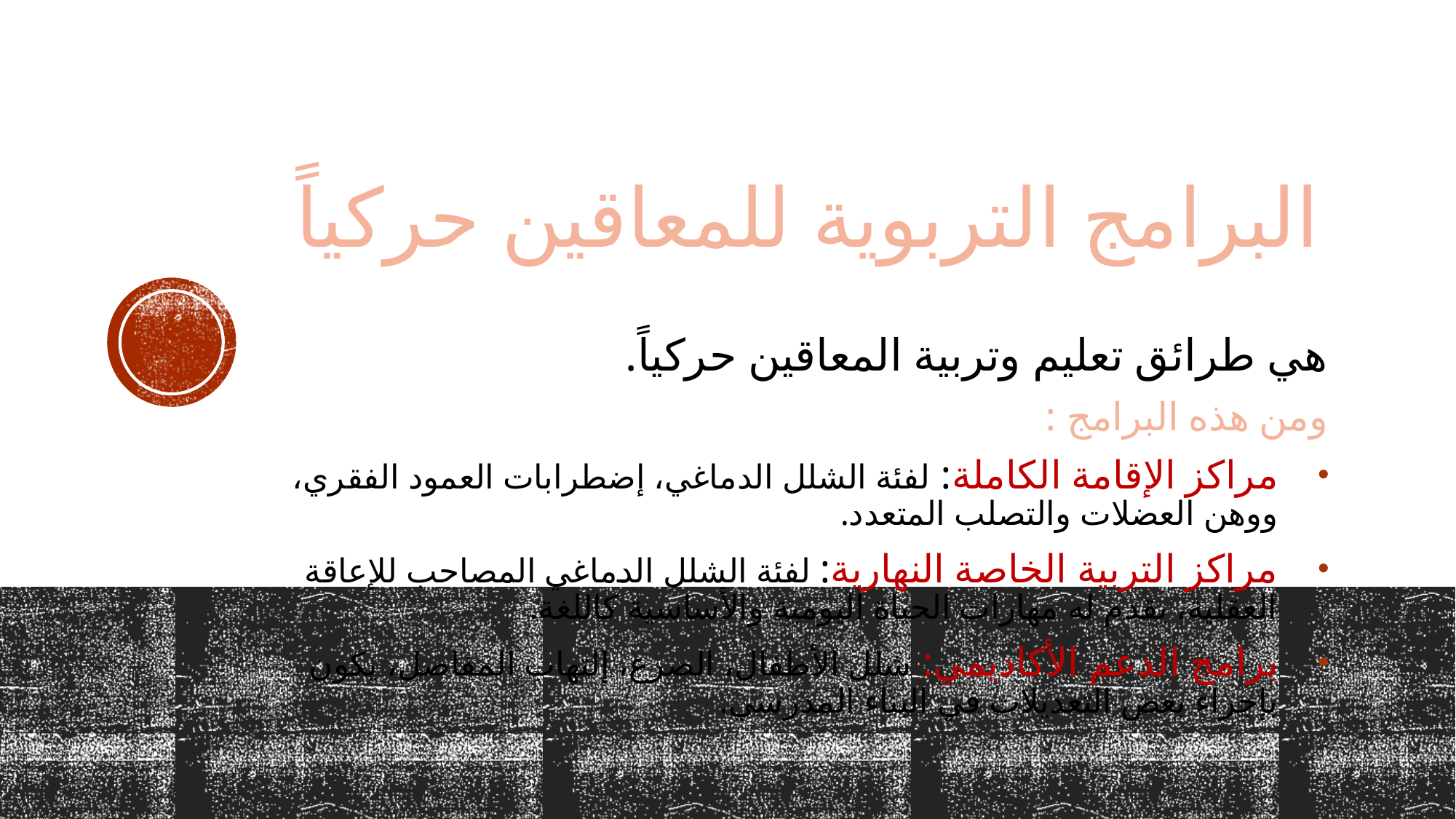

# البرامج التربوية للمعاقين حركياً
هي طرائق تعليم وتربية المعاقين حركياً. ​
ومن هذه البرامج : ​
مراكز الإقامة الكاملة: لفئة الشلل الدماغي، إضطرابات العمود الفقري، ووهن العضلات والتصلب المتعدد.
مراكز التربية الخاصة النهارية: لفئة الشلل الدماغي المصاحب للإعاقة العقلية، يقدم له مهارات الحياة اليومية والأساسية كاللغة.
برامج الدعم الأكاديمي: ​شلل الأطفال، الصرع، إلتهاب المفاصل، يكون بإجراء بعض التعديلات في البناء المدرسي.